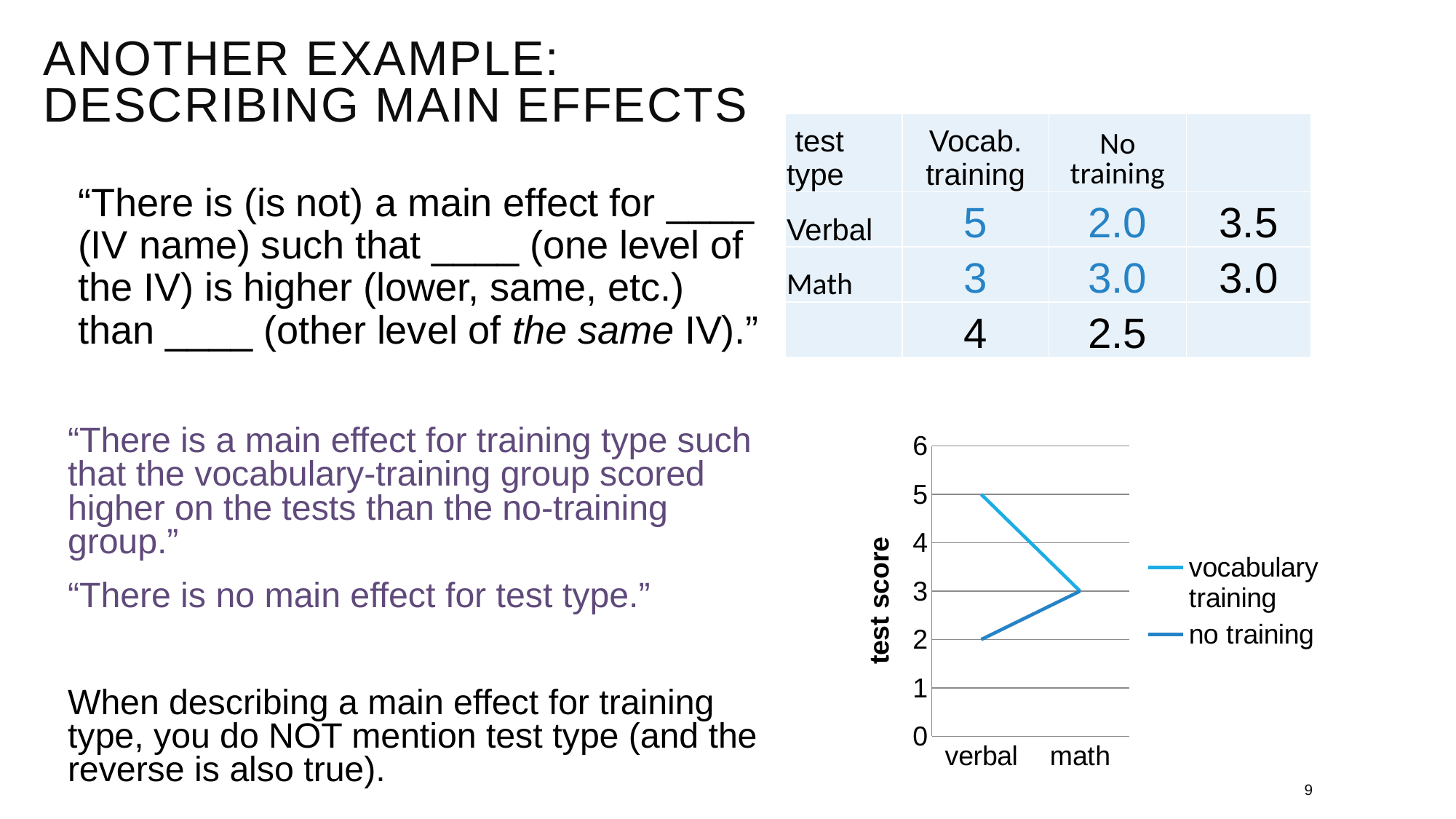

Another Example: Describing Main Effects
| test type | Vocab. training | No training |  |
| --- | --- | --- | --- |
| Verbal | 5 | 2.0 | 3.5 |
| Math | 3 | 3.0 | 3.0 |
|  | 4 | 2.5 |  |
“There is (is not) a main effect for ____ (IV name) such that ____ (one level of the IV) is higher (lower, same, etc.) than ____ (other level of the same IV).”

“There is a main effect for training type such that the vocabulary-training group scored higher on the tests than the no-training group.”
“There is no main effect for test type.”

When describing a main effect for training type, you do NOT mention test type (and the reverse is also true).

### Chart

| Category | vocabulary training | no training |
|---|---|---|
| verbal | 5.0 | 2.0 |
| math | 3.0 | 3.0 |
9